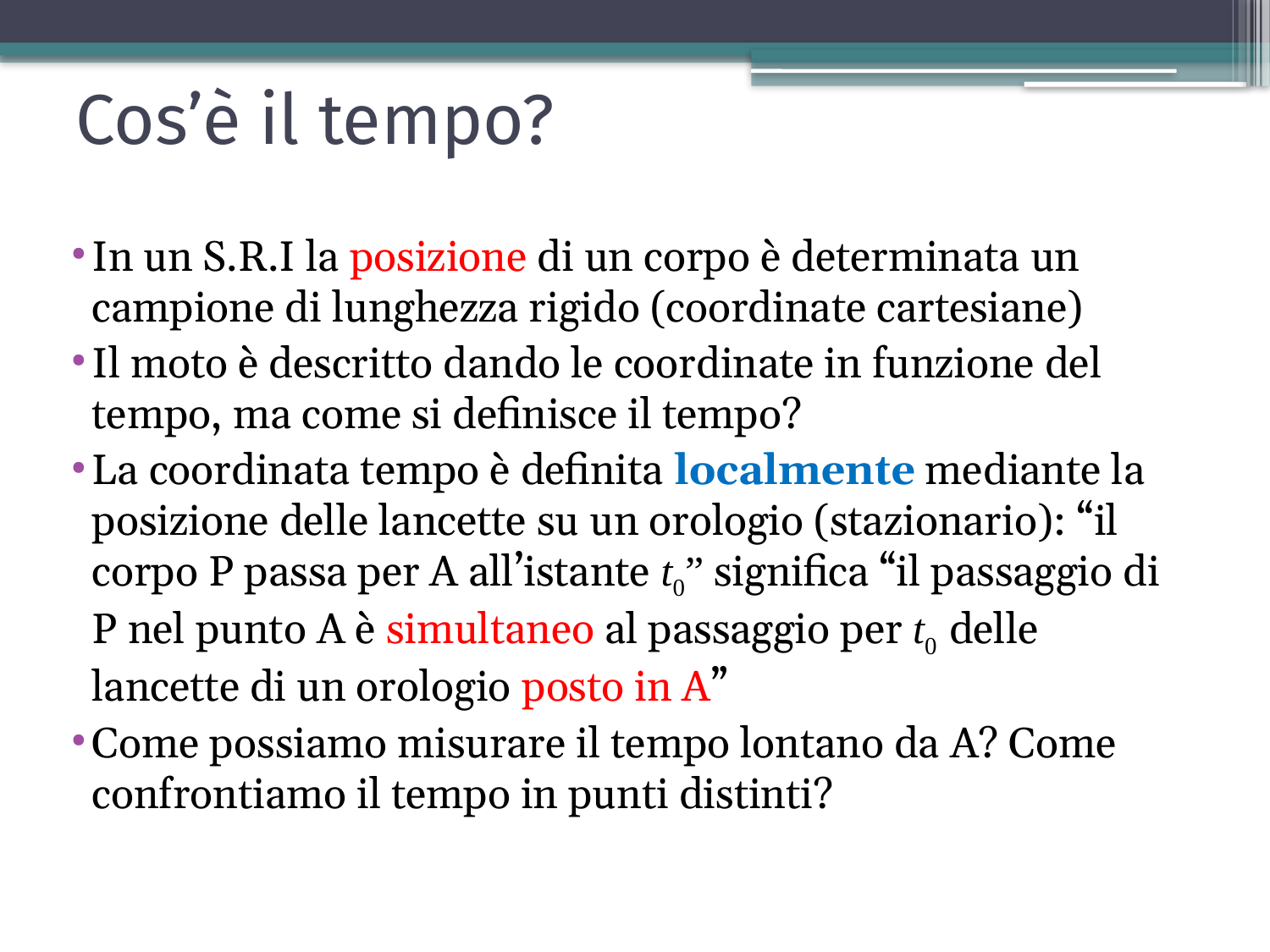

# Cos’è il tempo?
In un S.R.I la posizione di un corpo è determinata un campione di lunghezza rigido (coordinate cartesiane)
Il moto è descritto dando le coordinate in funzione del tempo, ma come si definisce il tempo?
La coordinata tempo è definita localmente mediante la posizione delle lancette su un orologio (stazionario): “il corpo P passa per A all’istante t0” significa “il passaggio di P nel punto A è simultaneo al passaggio per t0  delle lancette di un orologio posto in A”
Come possiamo misurare il tempo lontano da A? Come confrontiamo il tempo in punti distinti?